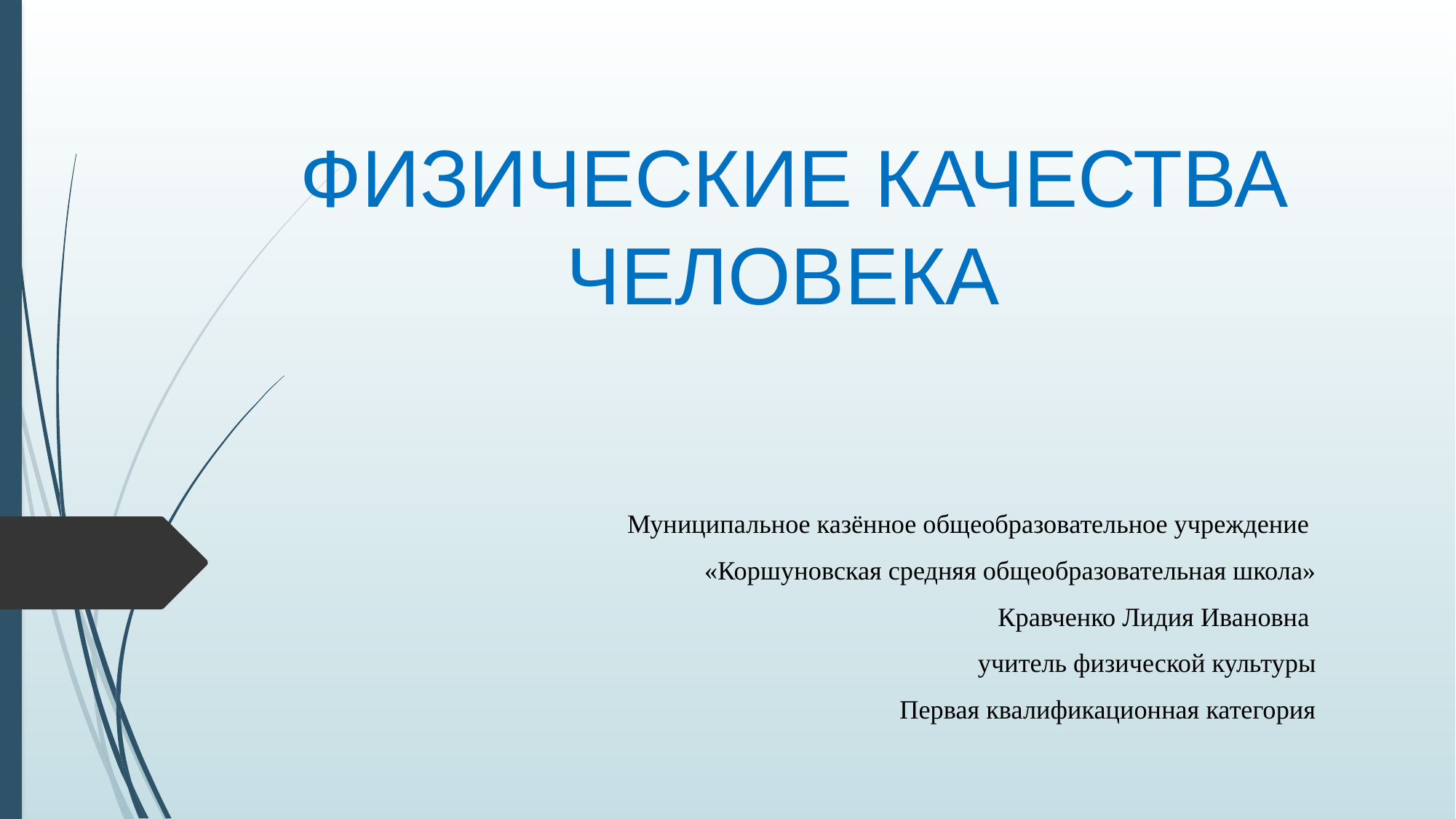

# ФИЗИЧЕСКИЕ КАЧЕСТВА ЧЕЛОВЕКА
Муниципальное казённое общеобразовательное учреждение
«Коршуновская средняя общеобразовательная школа»
Кравченко Лидия Ивановна
учитель физической культуры
Первая квалификационная категория